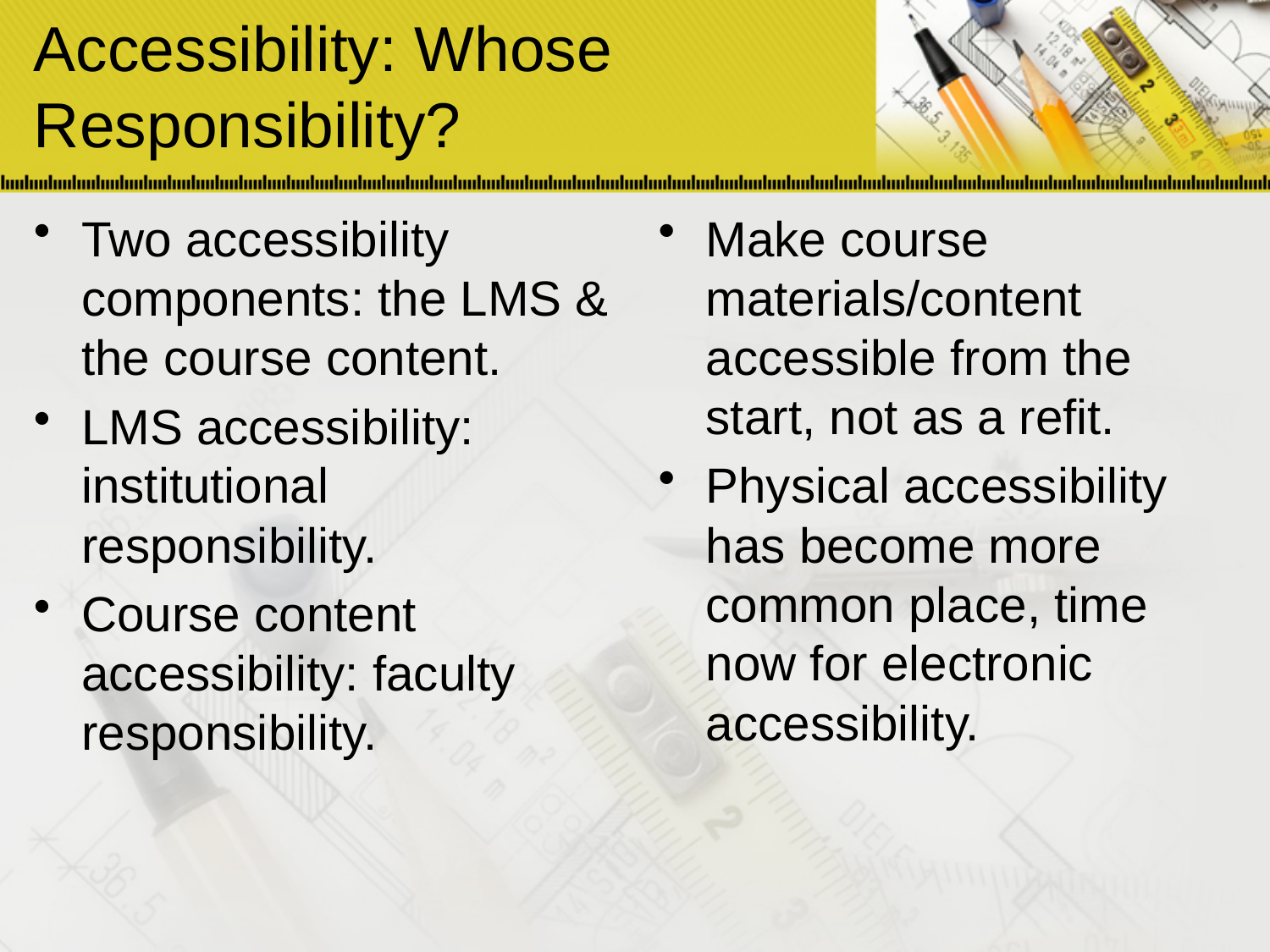

# Accessibility: Whose Responsibility?
Two accessibility components: the LMS & the course content.
LMS accessibility: institutional responsibility.
Course content accessibility: faculty responsibility.
Make course materials/content accessible from the start, not as a refit.
Physical accessibility has become more common place, time now for electronic accessibility.